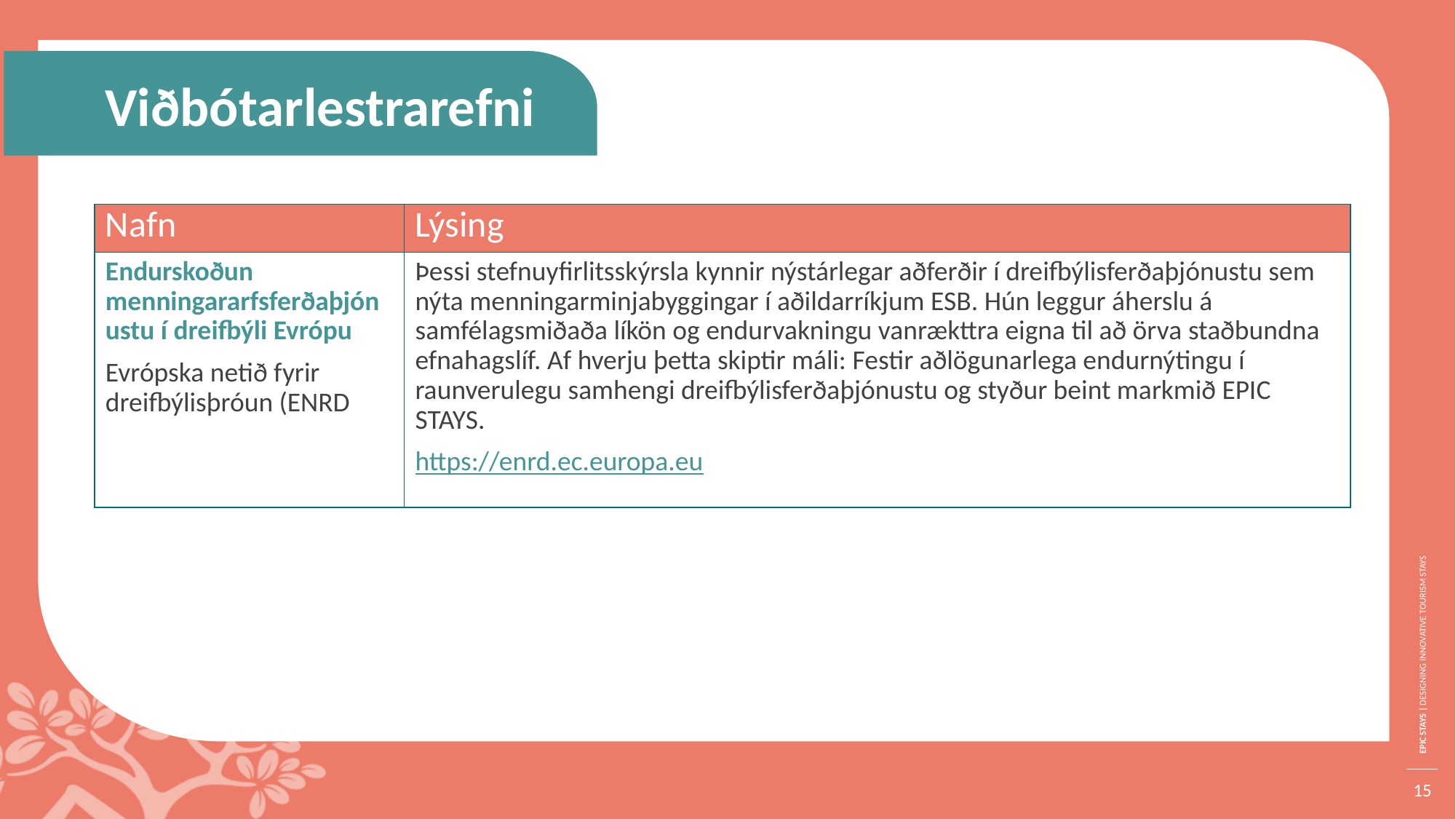

Viðbótarlestrarefni
| Nafn | Lýsing |
| --- | --- |
| Endurskoðun menningararfsferðaþjónustu í dreifbýli Evrópu Evrópska netið fyrir dreifbýlisþróun (ENRD | Þessi stefnuyfirlitsskýrsla kynnir nýstárlegar aðferðir í dreifbýlisferðaþjónustu sem nýta menningarminjabyggingar í aðildarríkjum ESB. Hún leggur áherslu á samfélagsmiðaða líkön og endurvakningu vanrækttra eigna til að örva staðbundna efnahagslíf. Af hverju þetta skiptir máli: Festir aðlögunarlega endurnýtingu í raunverulegu samhengi dreifbýlisferðaþjónustu og styður beint markmið EPIC STAYS. https://enrd.ec.europa.eu |
15